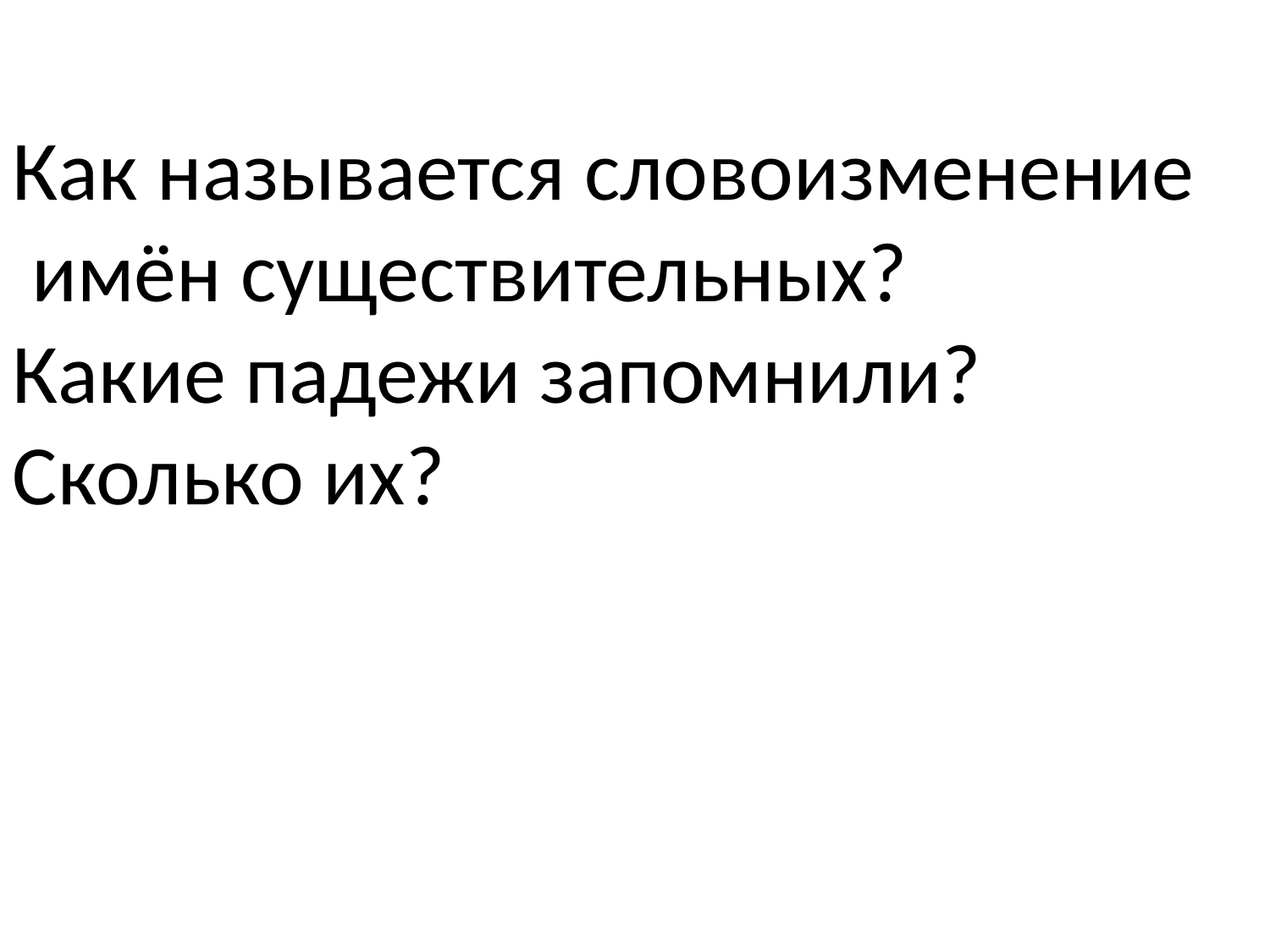

Как называется словоизменение
 имён существительных?
Какие падежи запомнили?
Сколько их?